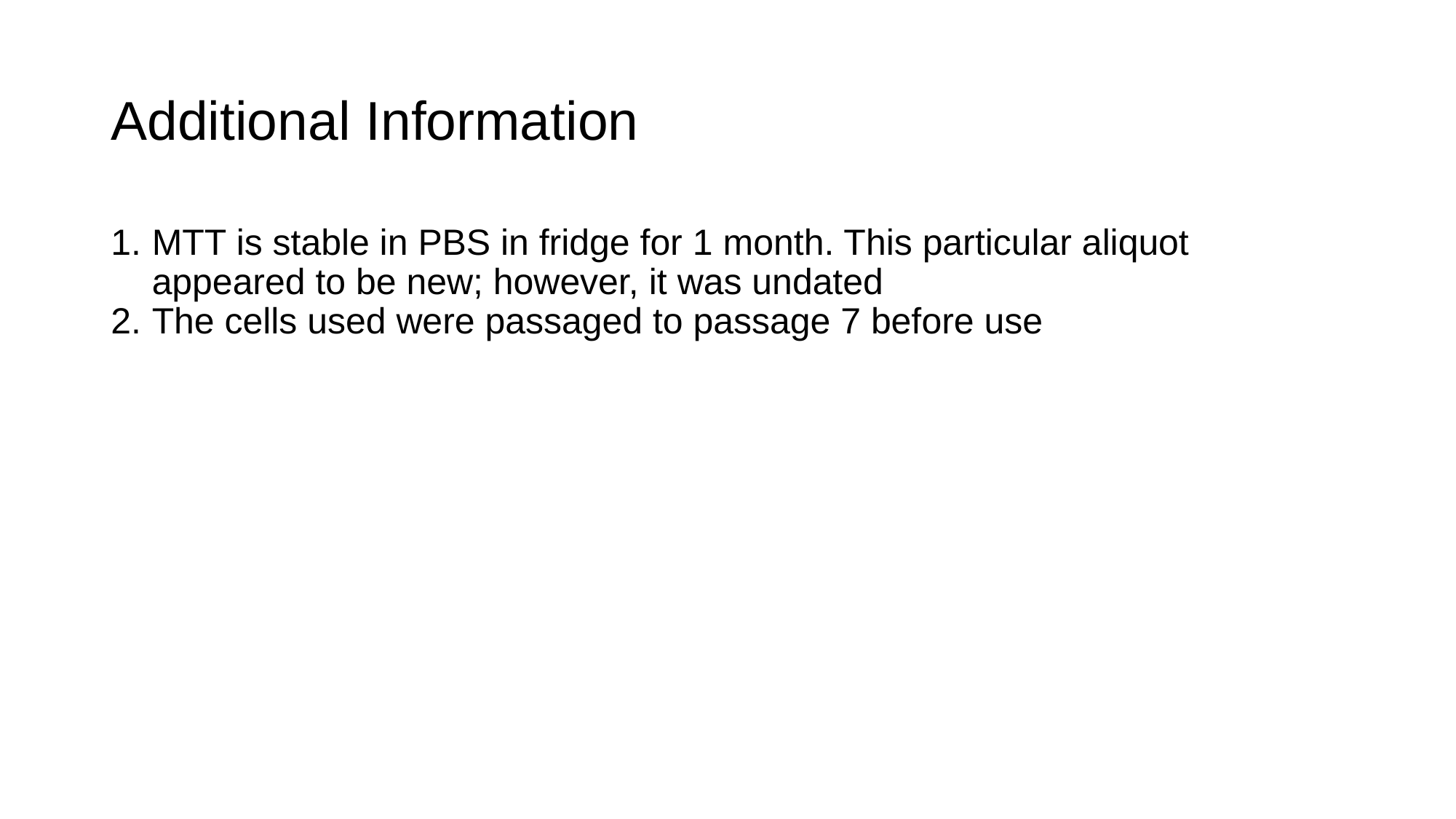

# Additional Information
MTT is stable in PBS in fridge for 1 month. This particular aliquot appeared to be new; however, it was undated
The cells used were passaged to passage 7 before use